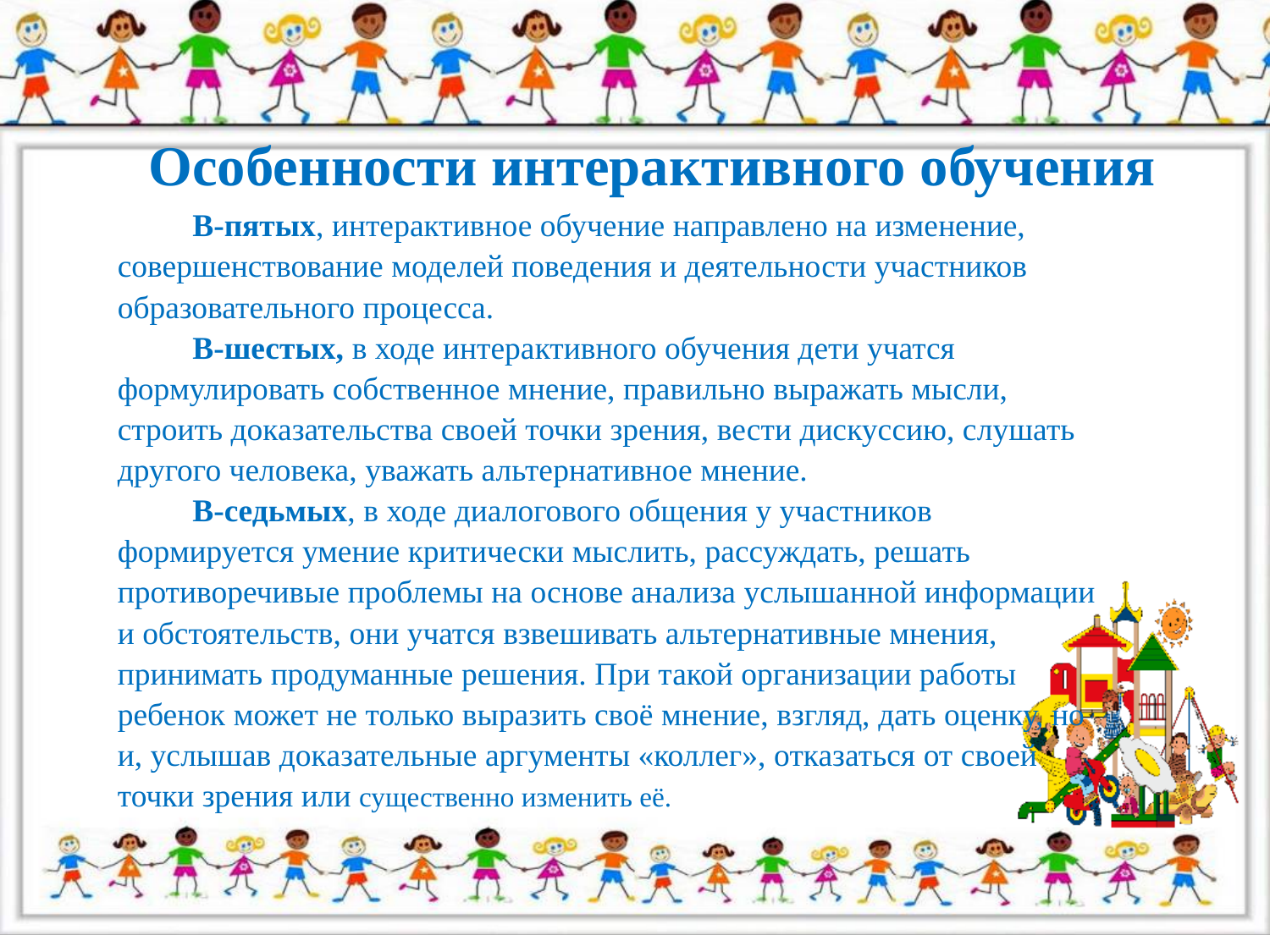

# Особенности интерактивного обучения
В-пятых, интерактивное обучение направлено на изменение, совершенствование моделей поведения и деятельности участников образовательного процесса.
В-шестых, в ходе интерактивного обучения дети учатся формулировать собственное мнение, правильно выражать мысли, строить доказательства своей точки зрения, вести дискуссию, слушать другого человека, уважать альтернативное мнение.
В-седьмых, в ходе диалогового общения у участников формируется умение критически мыслить, рассуждать, решать противоречивые проблемы на основе анализа услышанной информации и обстоятельств, они учатся взвешивать альтернативные мнения, принимать продуманные решения. При такой организации работы ребенок может не только выразить своё мнение, взгляд, дать оценку, но и, услышав доказательные аргументы «коллег», отказаться от своей точки зрения или существенно изменить её.